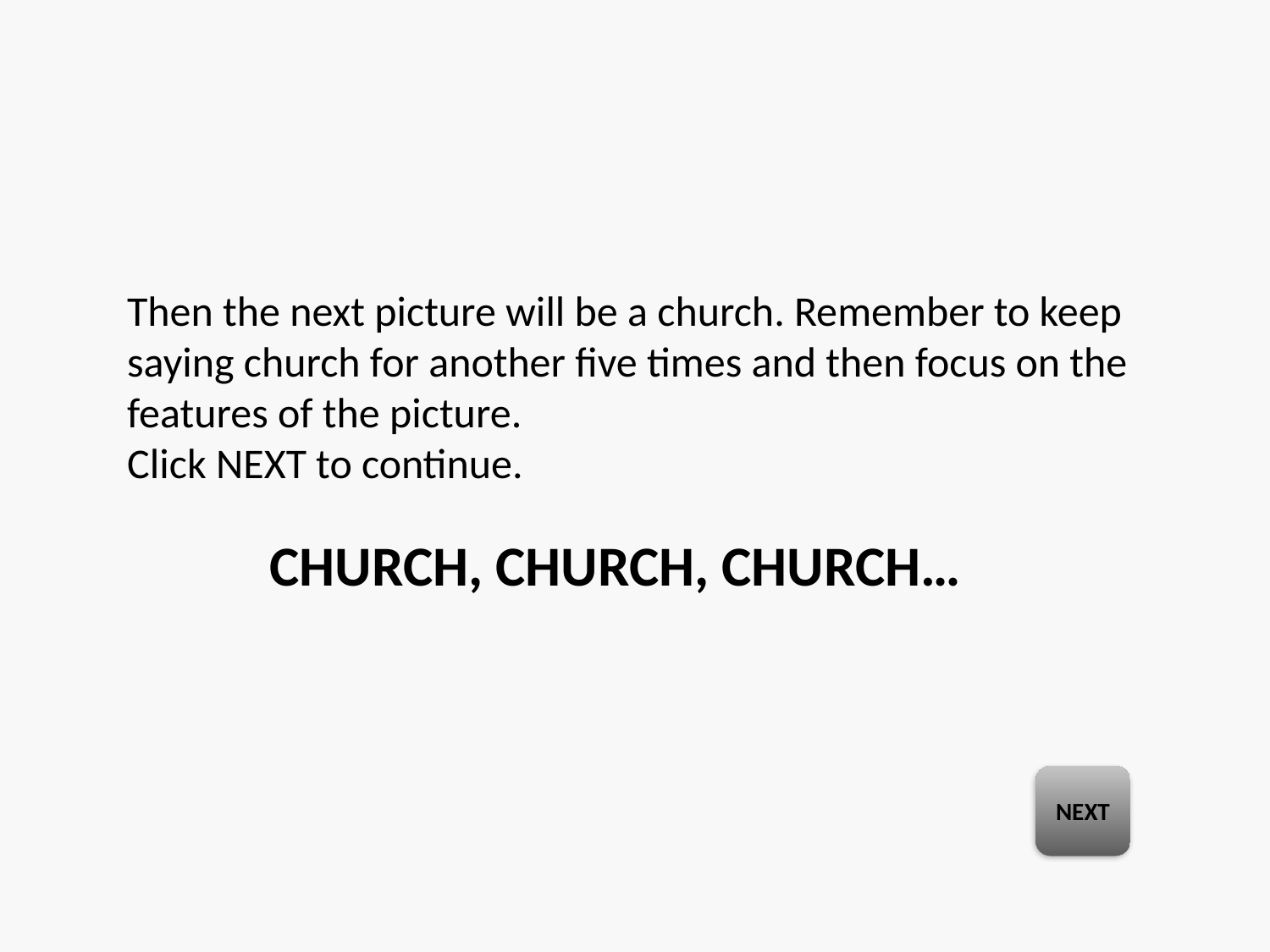

Then the next picture will be a church. Remember to keep saying church for another five times and then focus on the features of the picture.
Click NEXT to continue.

CHURCH, CHURCH, CHURCH…
NEXT